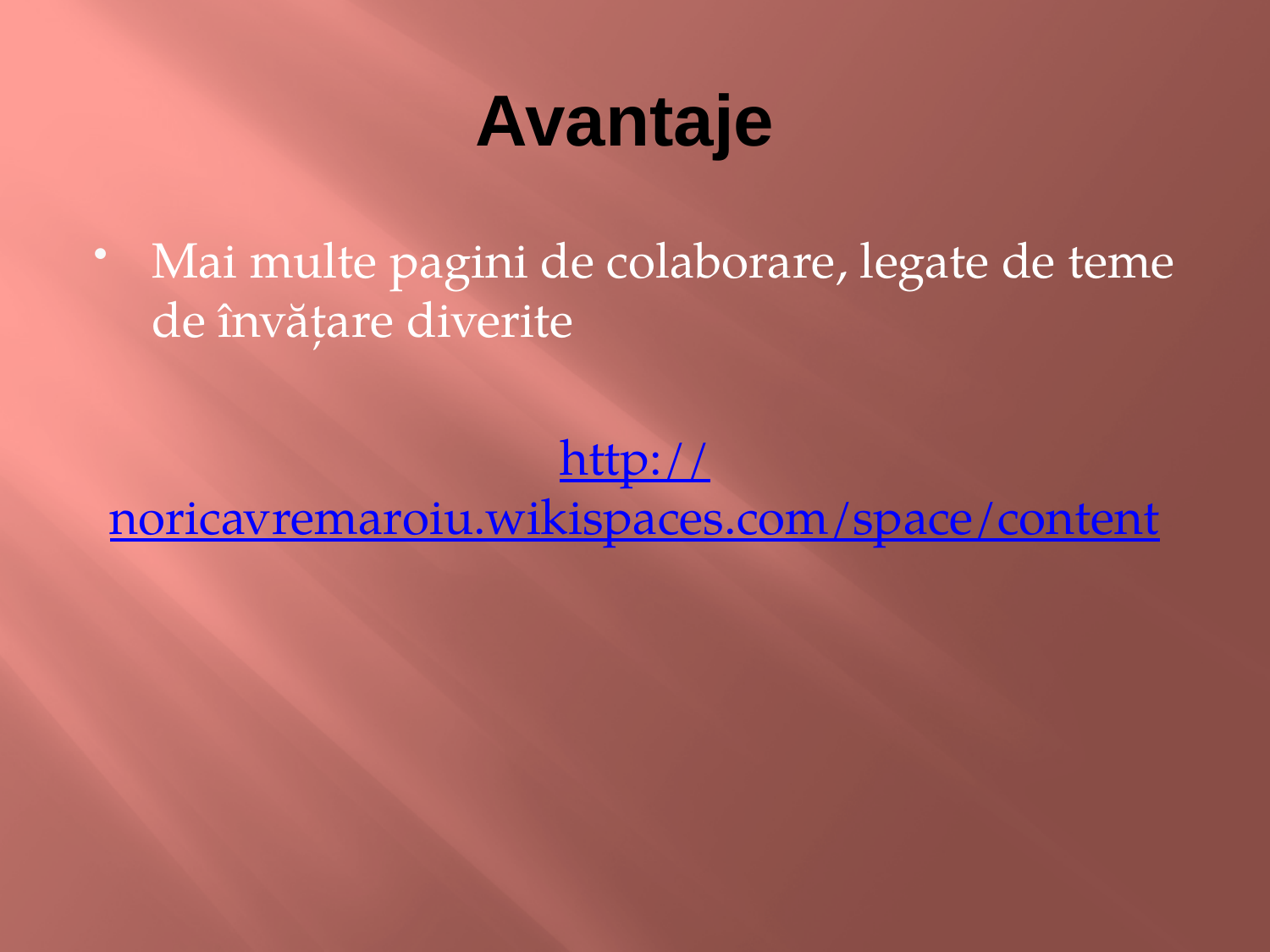

# Avantaje
Mai multe pagini de colaborare, legate de teme de învăţare diverite

http://noricavremaroiu.wikispaces.com/space/content